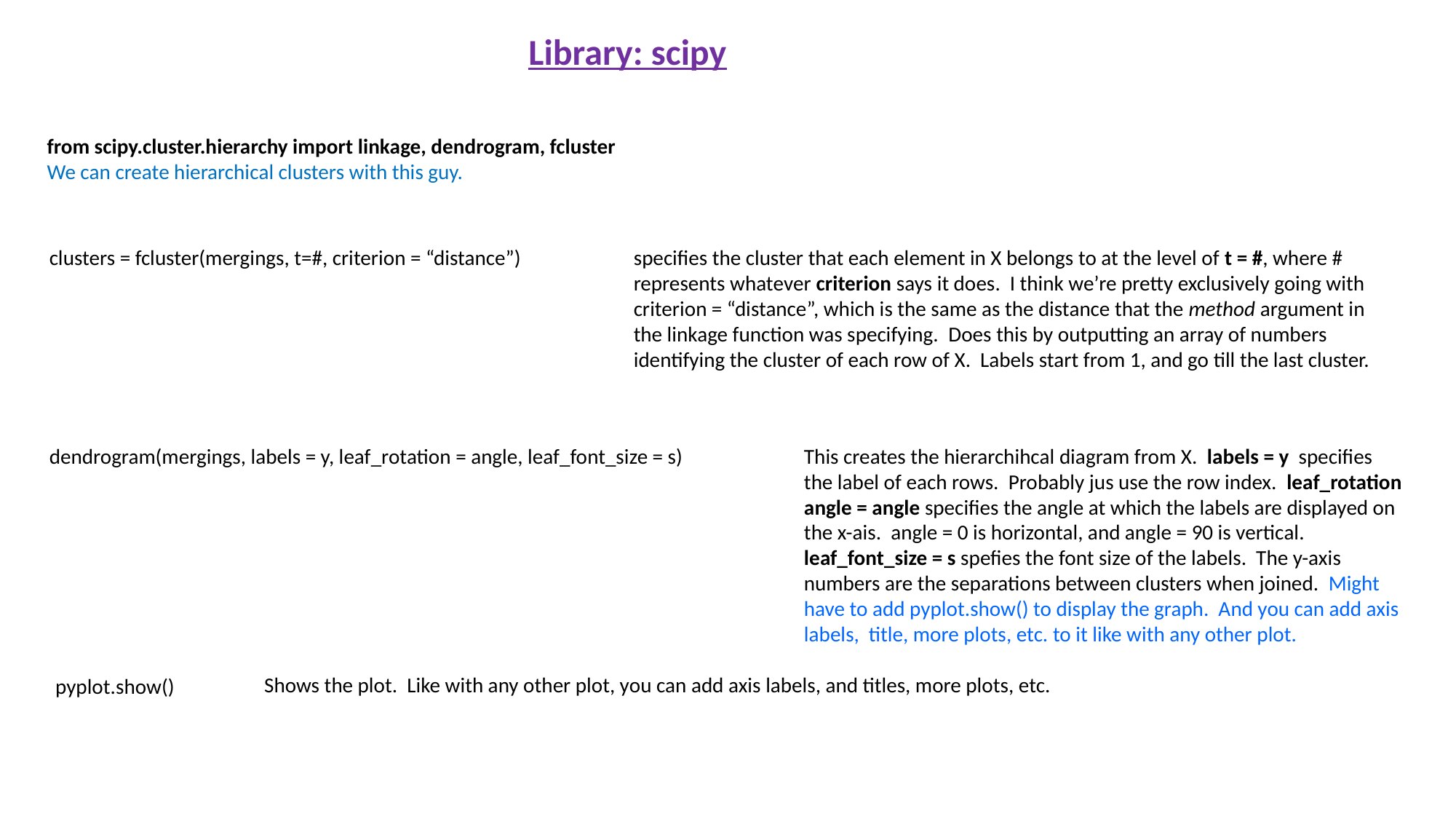

Library: scipy
from scipy.cluster.hierarchy import linkage, dendrogram, fcluster
We can create hierarchical clusters with this guy.
clusters = fcluster(mergings, t=#, criterion = “distance”)
specifies the cluster that each element in X belongs to at the level of t = #, where # represents whatever criterion says it does.  I think we’re pretty exclusively going with criterion = “distance”, which is the same as the distance that the method argument in the linkage function was specifying.  Does this by outputting an array of numbers identifying the cluster of each row of X.  Labels start from 1, and go till the last cluster.
This creates the hierarchihcal diagram from X.  labels = y  specifies the label of each rows.  Probably jus use the row index.  leaf_rotation angle = angle specifies the angle at which the labels are displayed on the x-ais.  angle = 0 is horizontal, and angle = 90 is vertical.  leaf_font_size = s spefies the font size of the labels.  The y-axis numbers are the separations between clusters when joined.  Might have to add pyplot.show() to display the graph.  And you can add axis labels,  title, more plots, etc. to it like with any other plot.
dendrogram(mergings, labels = y, leaf_rotation = angle, leaf_font_size = s)
Shows the plot.  Like with any other plot, you can add axis labels, and titles, more plots, etc.
pyplot.show()